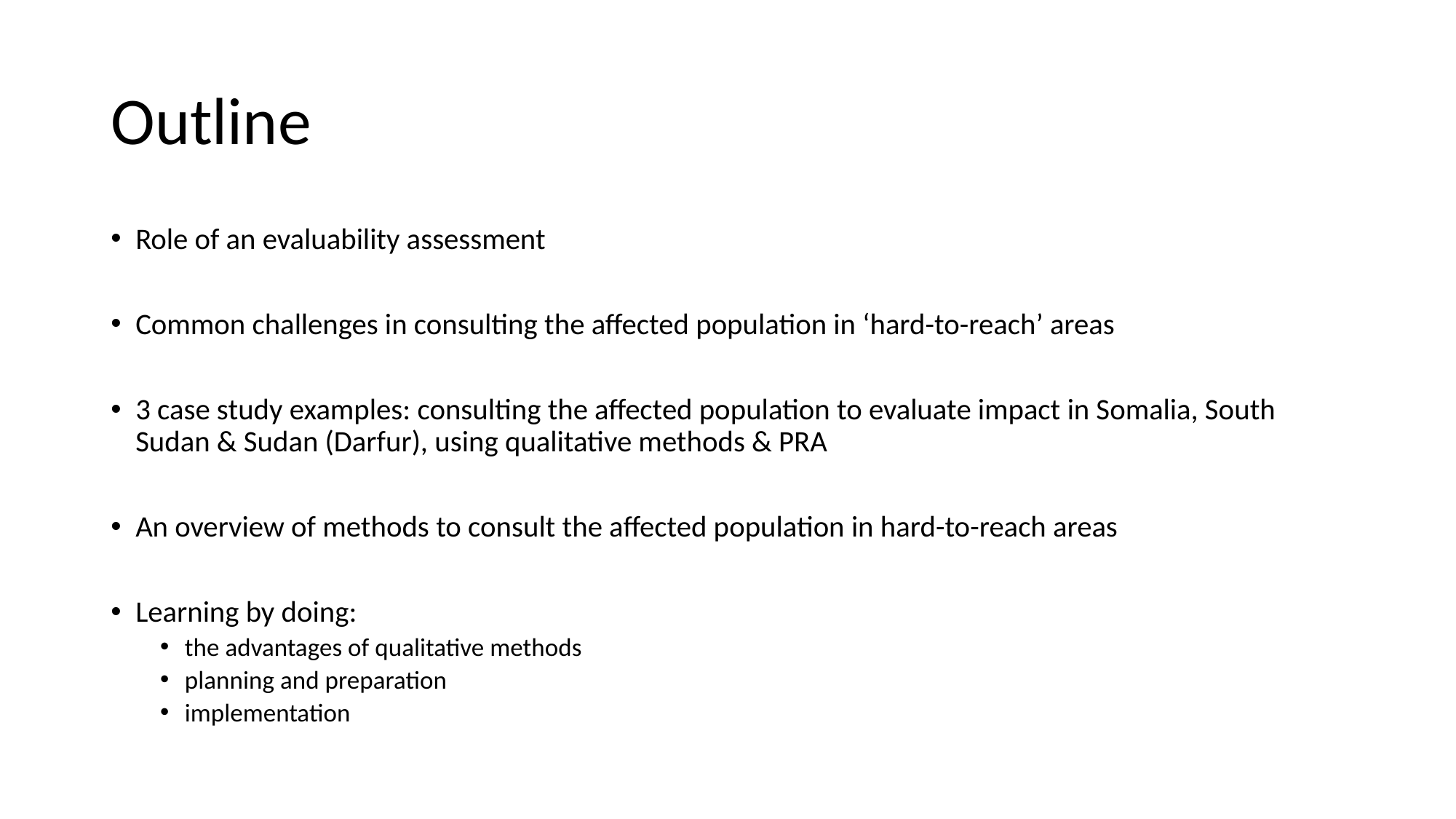

# Outline
Role of an evaluability assessment

Common challenges in consulting the affected population in ‘hard-to-reach’ areas

3 case study examples: consulting the affected population to evaluate impact in Somalia, South Sudan & Sudan (Darfur), using qualitative methods & PRA

An overview of methods to consult the affected population in hard-to-reach areas

Learning by doing:
the advantages of qualitative methods
planning and preparation
implementation